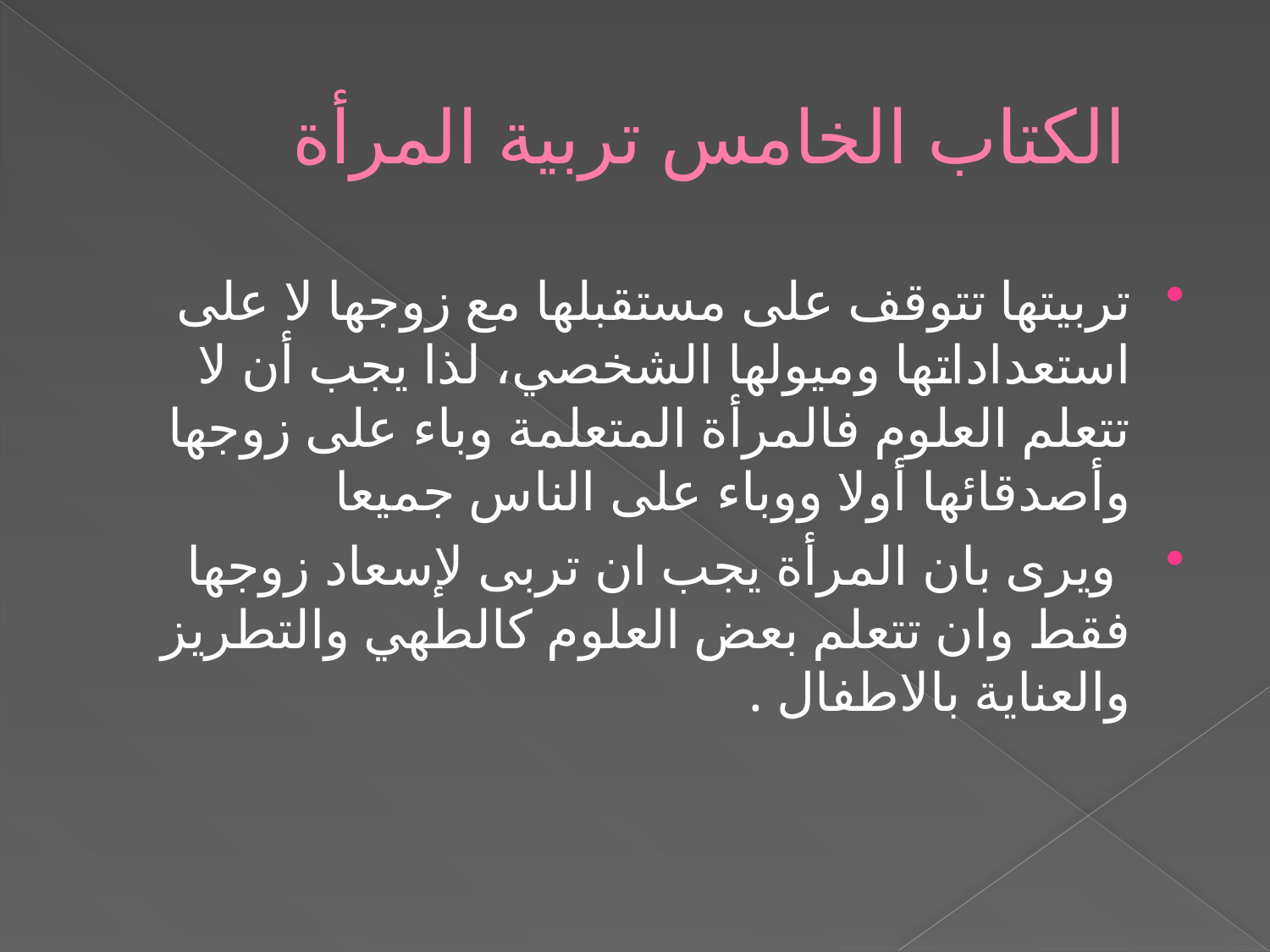

# الكتاب الخامس تربية المرأة
تربيتها تتوقف على مستقبلها مع زوجها لا على استعداداتها وميولها الشخصي، لذا يجب أن لا تتعلم العلوم فالمرأة المتعلمة وباء على زوجها وأصدقائها أولا ووباء على الناس جميعا
 ويرى بان المرأة يجب ان تربى لإسعاد زوجها فقط وان تتعلم بعض العلوم كالطهي والتطريز والعناية بالاطفال .